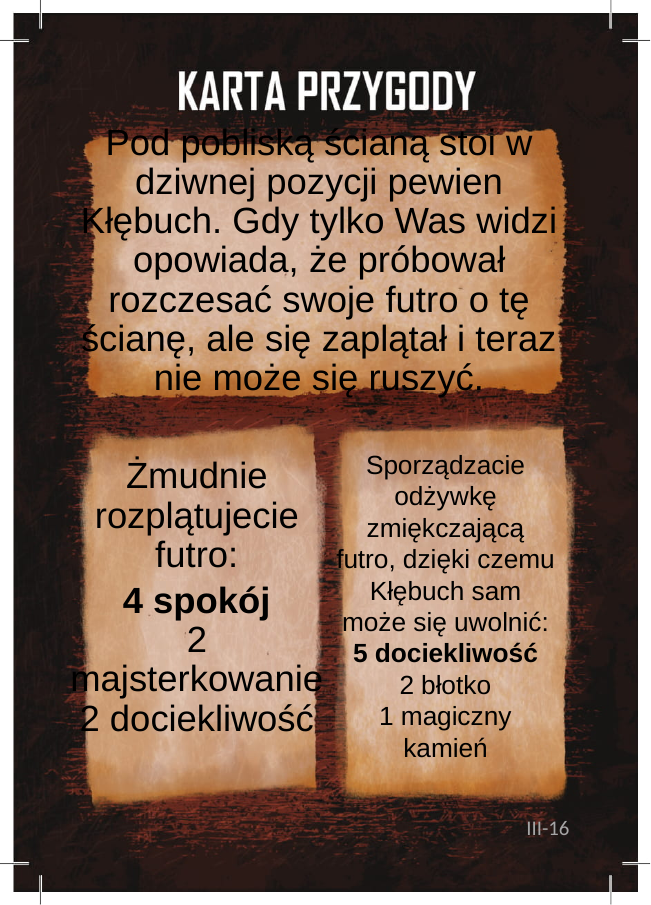

# Pod pobliską ścianą stoi w dziwnej pozycji pewien Kłębuch. Gdy tylko Was widzi opowiada, że próbował rozczesać swoje futro o tę ścianę, ale się zaplątał i teraz nie może się ruszyć.
Sporządzacie odżywkę zmiękczającą futro, dzięki czemu Kłębuch sam może się uwolnić:
5 dociekliwość
2 błotko
1 magiczny kamień
Żmudnie rozplątujecie futro:
4 spokój
2 majsterkowanie
2 dociekliwość
III-16